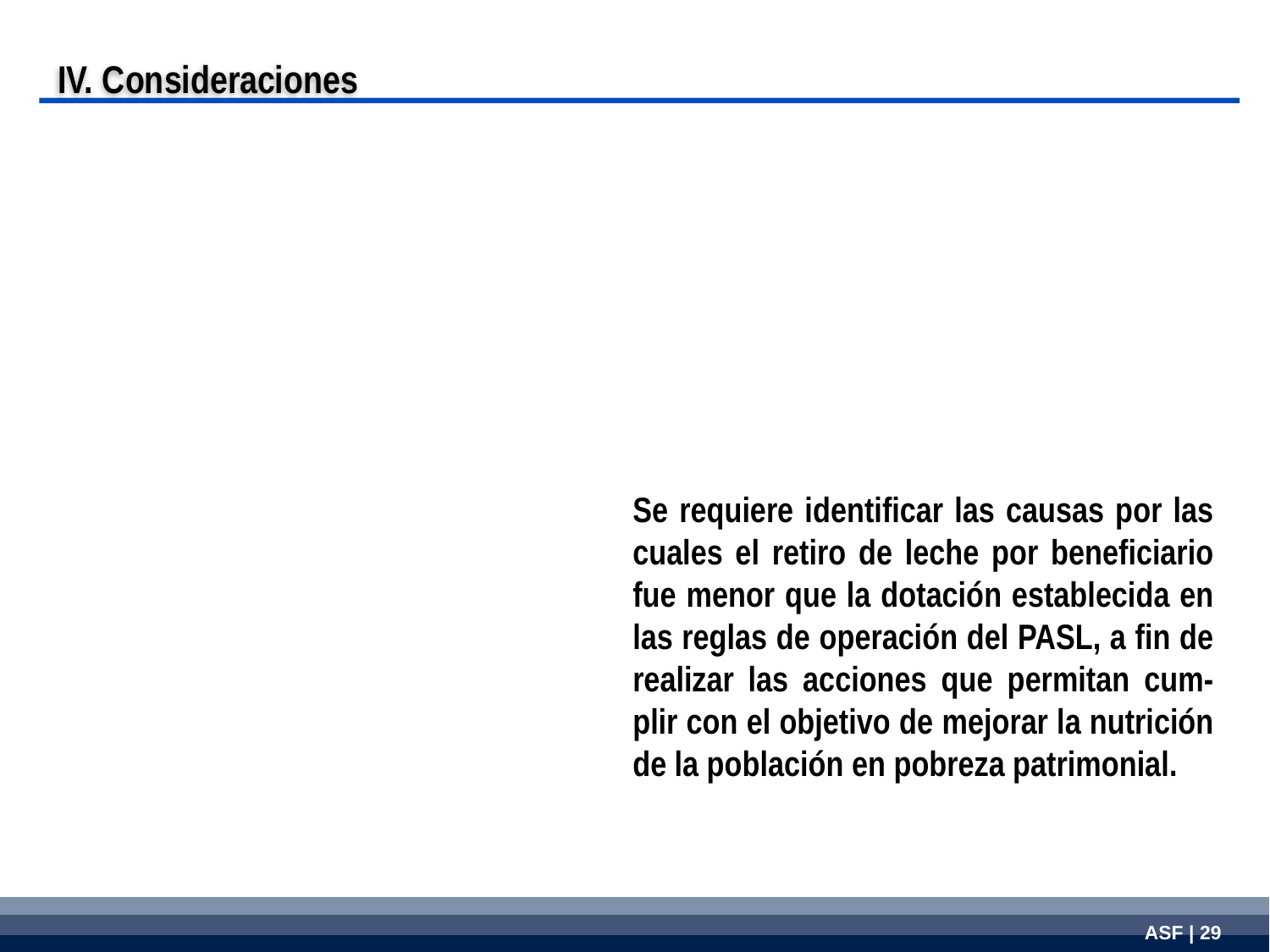

IV. Consideraciones

Se requiere identificar las causas por las cuales el retiro de leche por beneficiario fue menor que la dotación establecida en las reglas de operación del PASL, a fin de realizar las acciones que permitan cum-plir con el objetivo de mejorar la nutrición de la población en pobreza patrimonial.
|  |
| --- |
|  |
|  |
ASF | 29